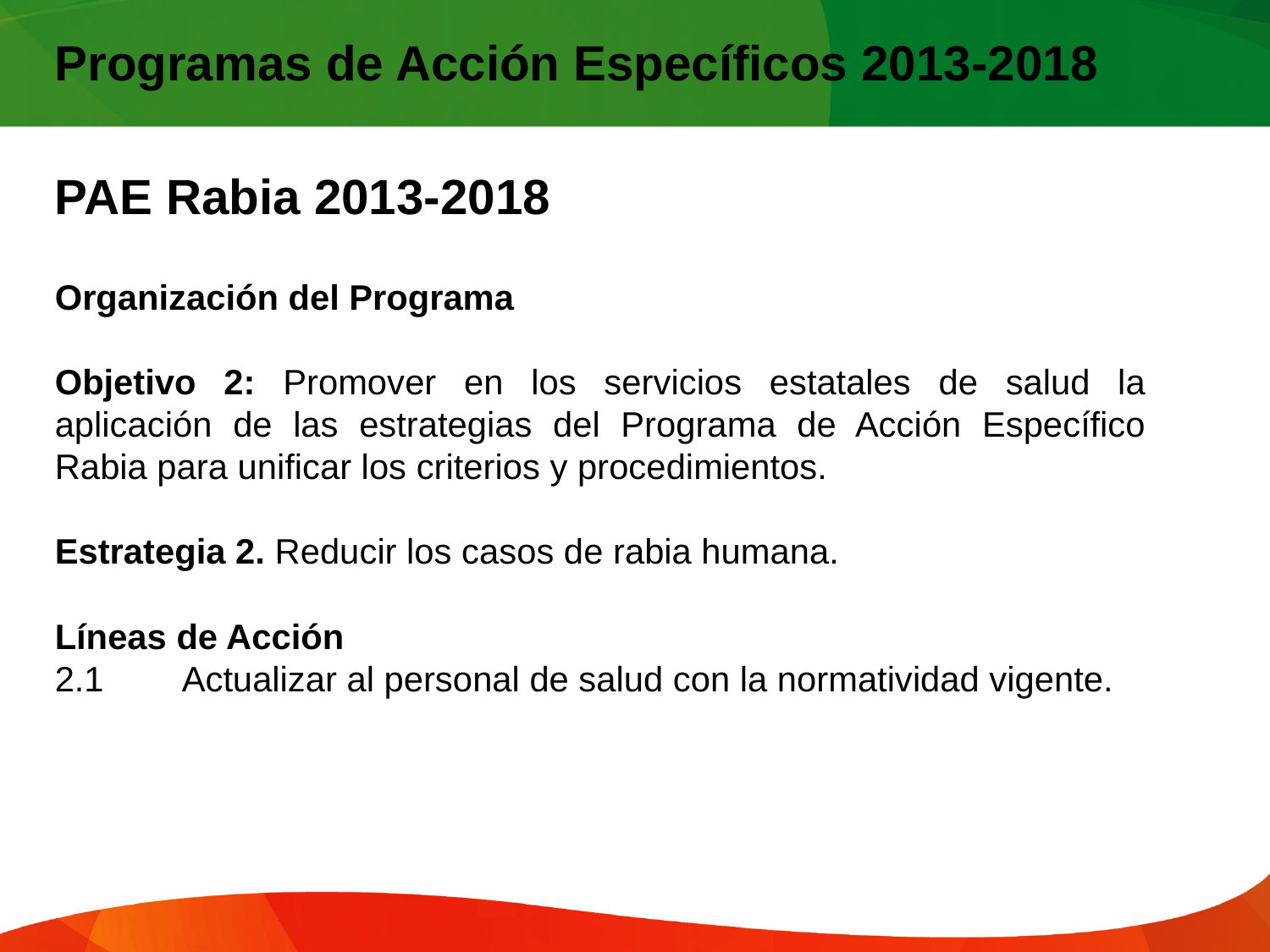

Programas de Acción Específicos 2013-2018
PAE Rabia 2013-2018

Organización del Programa

Objetivo 2: Promover en los servicios estatales de salud la aplicación de las estrategias del Programa de Acción Específico Rabia para unificar los criterios y procedimientos.

Estrategia 2. Reducir los casos de rabia humana.

Líneas de Acción
2.1	Actualizar al personal de salud con la normatividad vigente.